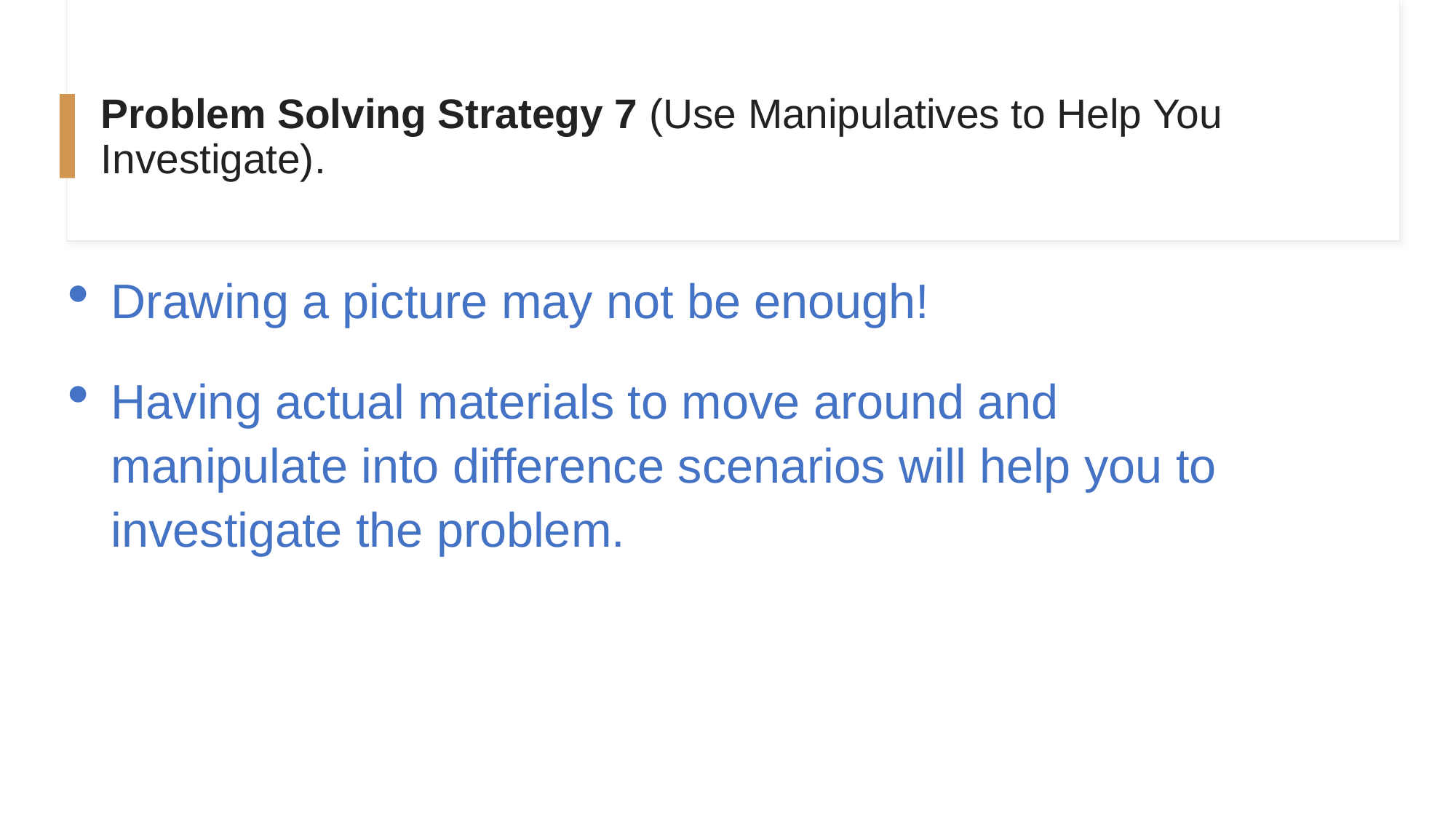

# Problem Solving Strategy 7 (Use Manipulatives to Help You Investigate).
Drawing a picture may not be enough!
Having actual materials to move around and manipulate into difference scenarios will help you to investigate the problem.